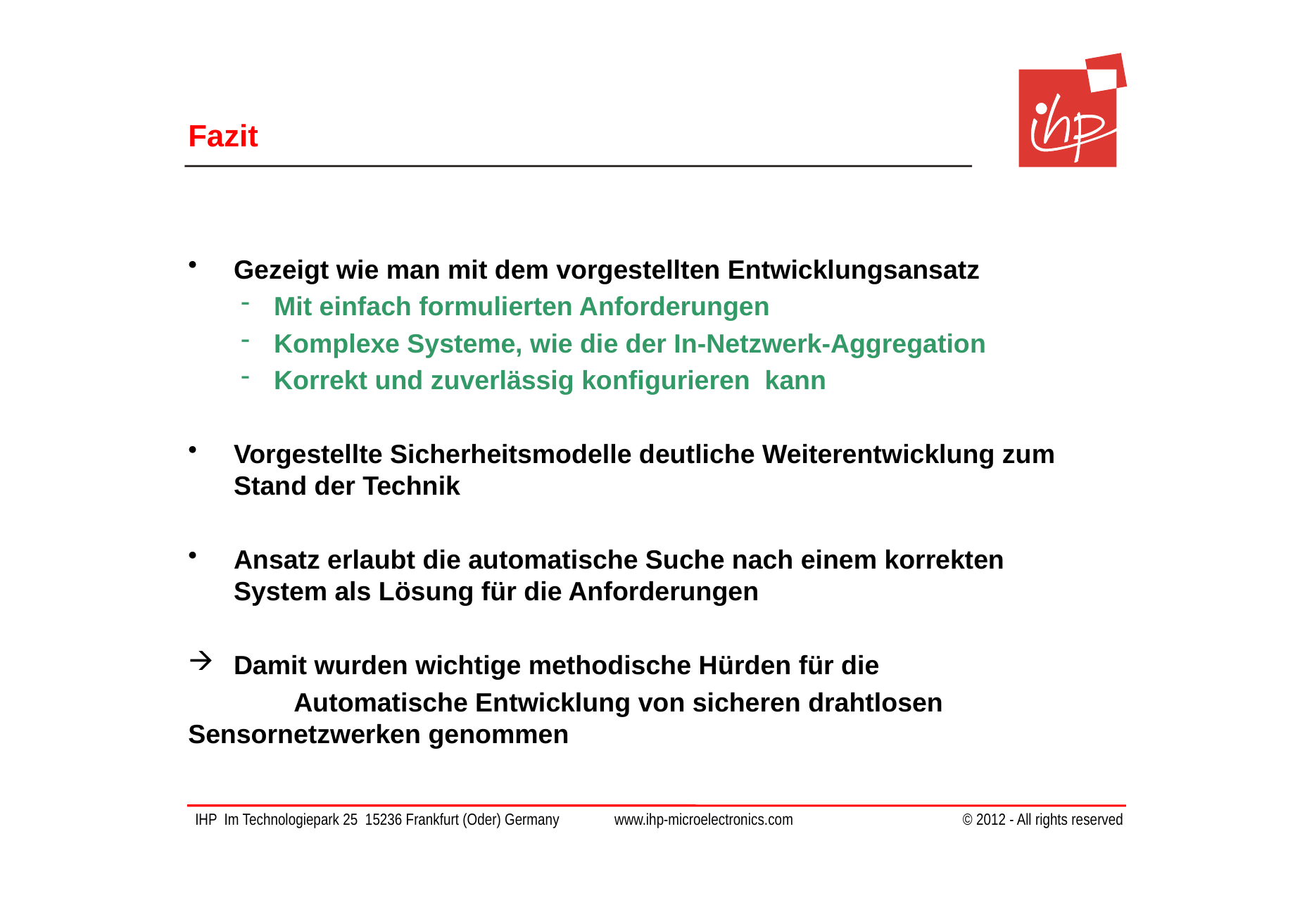

# Fazit
Gezeigt wie man mit dem vorgestellten Entwicklungsansatz
Mit einfach formulierten Anforderungen
Komplexe Systeme, wie die der In-Netzwerk-Aggregation
Korrekt und zuverlässig konfigurieren  kann

Vorgestellte Sicherheitsmodelle deutliche Weiterentwicklung zum Stand der Technik

Ansatz erlaubt die automatische Suche nach einem korrekten System als Lösung für die Anforderungen

Damit wurden wichtige methodische Hürden für die
	Automatische Entwicklung von sicheren drahtlosen 	Sensornetzwerken genommen